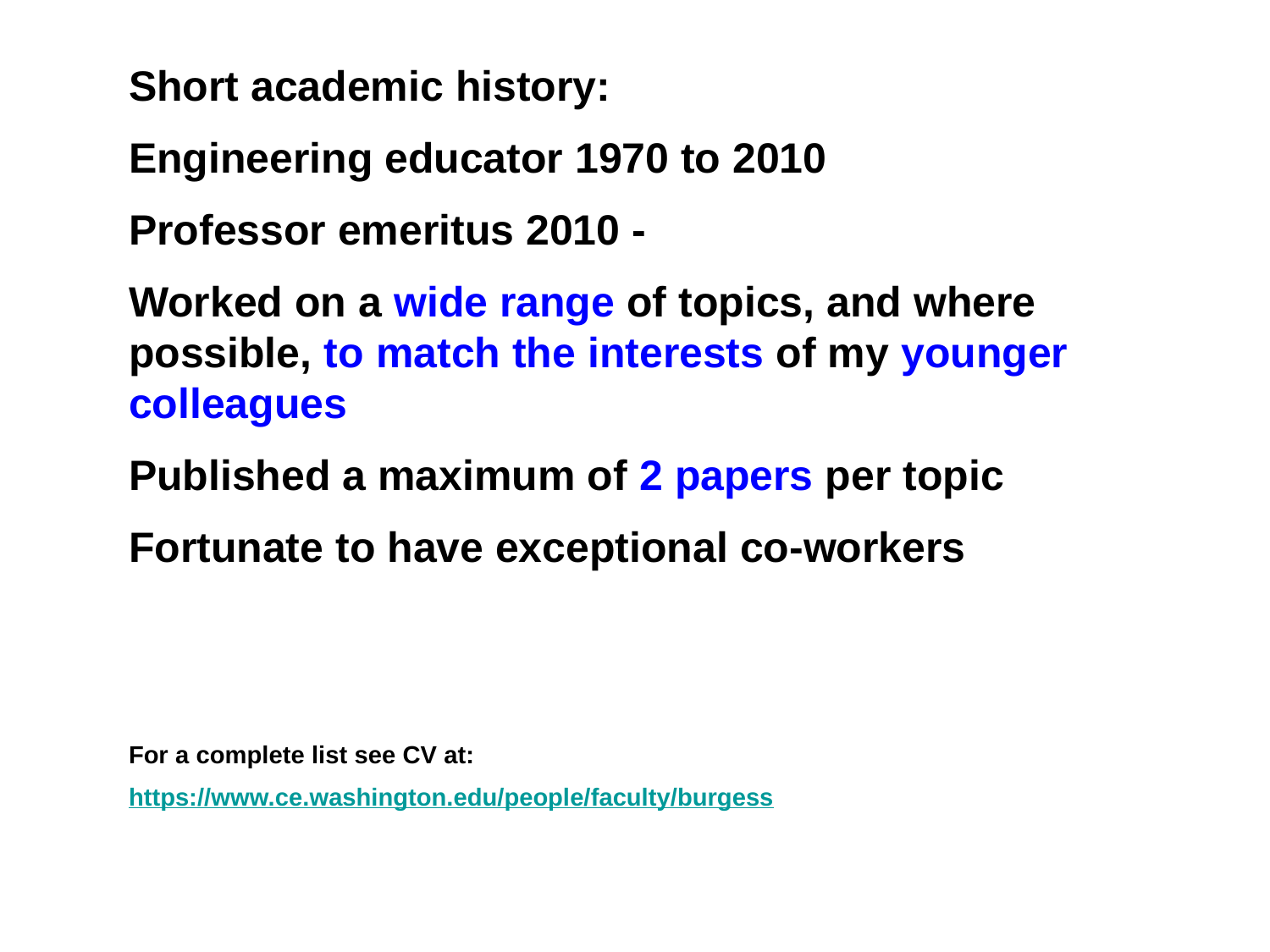

Short academic history:
Engineering educator 1970 to 2010
Professor emeritus 2010 -
Worked on a wide range of topics, and where  possible, to match the interests of my younger colleagues
Published a maximum of 2 papers per topic
Fortunate to have exceptional co-workers

For a complete list see CV at:
https://www.ce.washington.edu/people/faculty/burgess